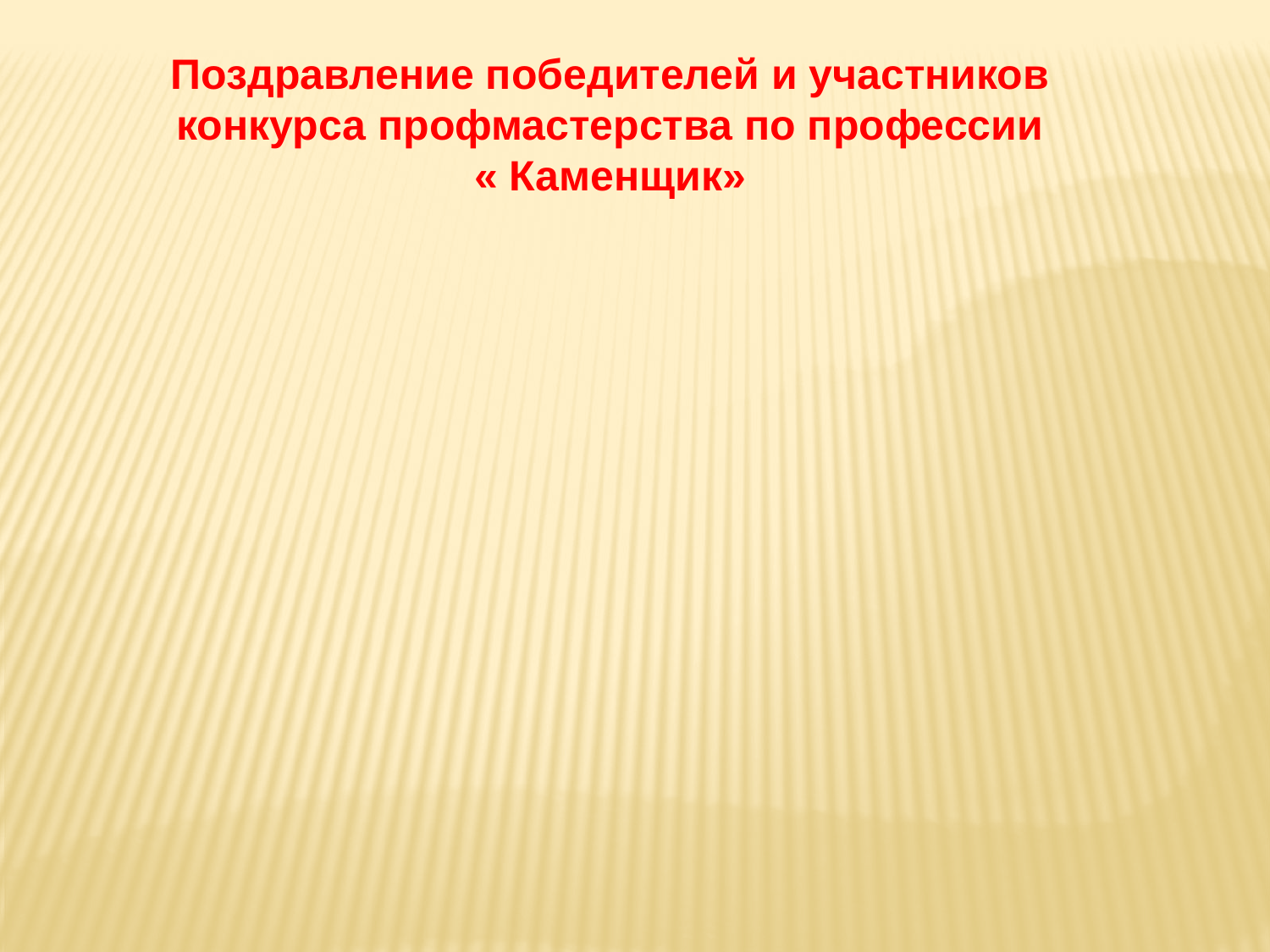

Поздравление победителей и участников конкурса профмастерства по профессии « Каменщик»